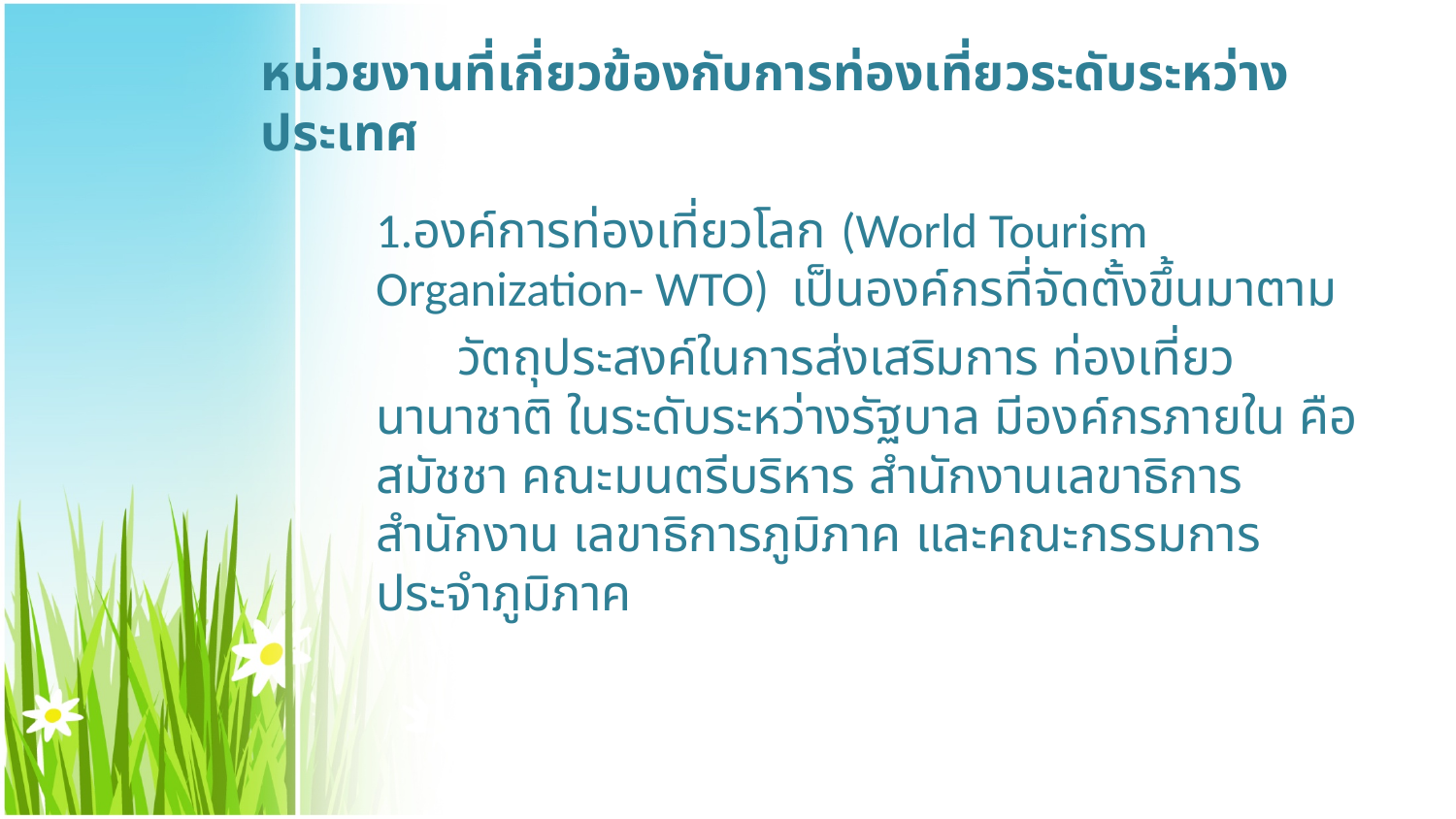

# หน่วยงานที่เกี่ยวข้องกับการท่องเที่ยวระดับระหว่างประเทศ
1.องค์การท่องเที่ยวโลก (World Tourism Organization- WTO)  เป็นองค์กรที่จัดตั้งขึ้นมาตาม
      วัตถุประสงค์ในการส่งเสริมการ ท่องเที่ยวนานาชาติ ในระดับระหว่างรัฐบาล มีองค์กรภายใน คือ สมัชชา คณะมนตรีบริหาร สำนักงานเลขาธิการ  สำนักงาน เลขาธิการภูมิภาค และคณะกรรมการประจำภูมิภาค